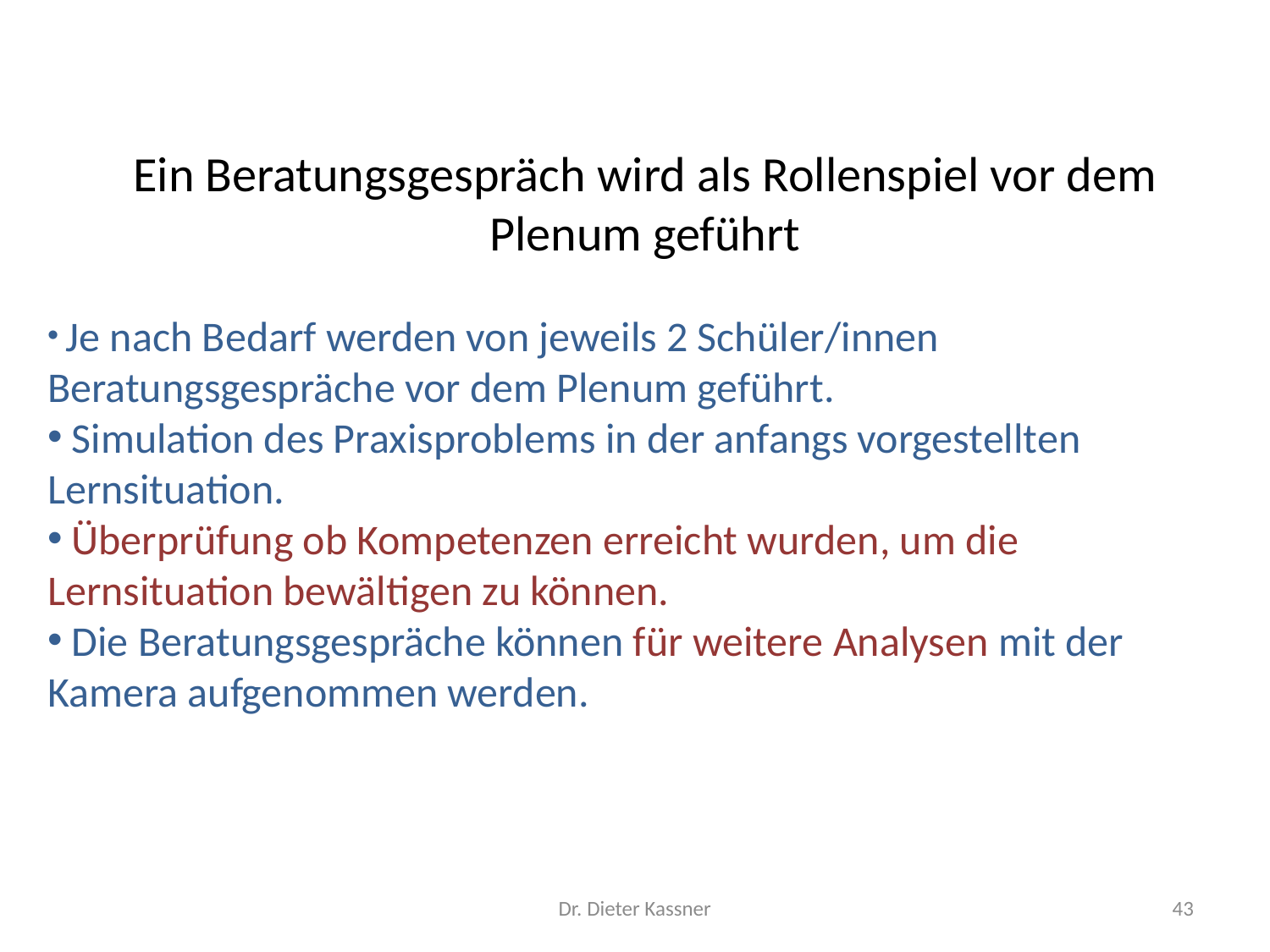

Ein Beratungsgespräch wird als Rollenspiel vor dem Plenum geführt
 Je nach Bedarf werden von jeweils 2 Schüler/innen Beratungsgespräche vor dem Plenum geführt.
 Simulation des Praxisproblems in der anfangs vorgestellten Lernsituation.
 Überprüfung ob Kompetenzen erreicht wurden, um die Lernsituation bewältigen zu können.
 Die Beratungsgespräche können für weitere Analysen mit der Kamera aufgenommen werden.
Dr. Dieter Kassner
43